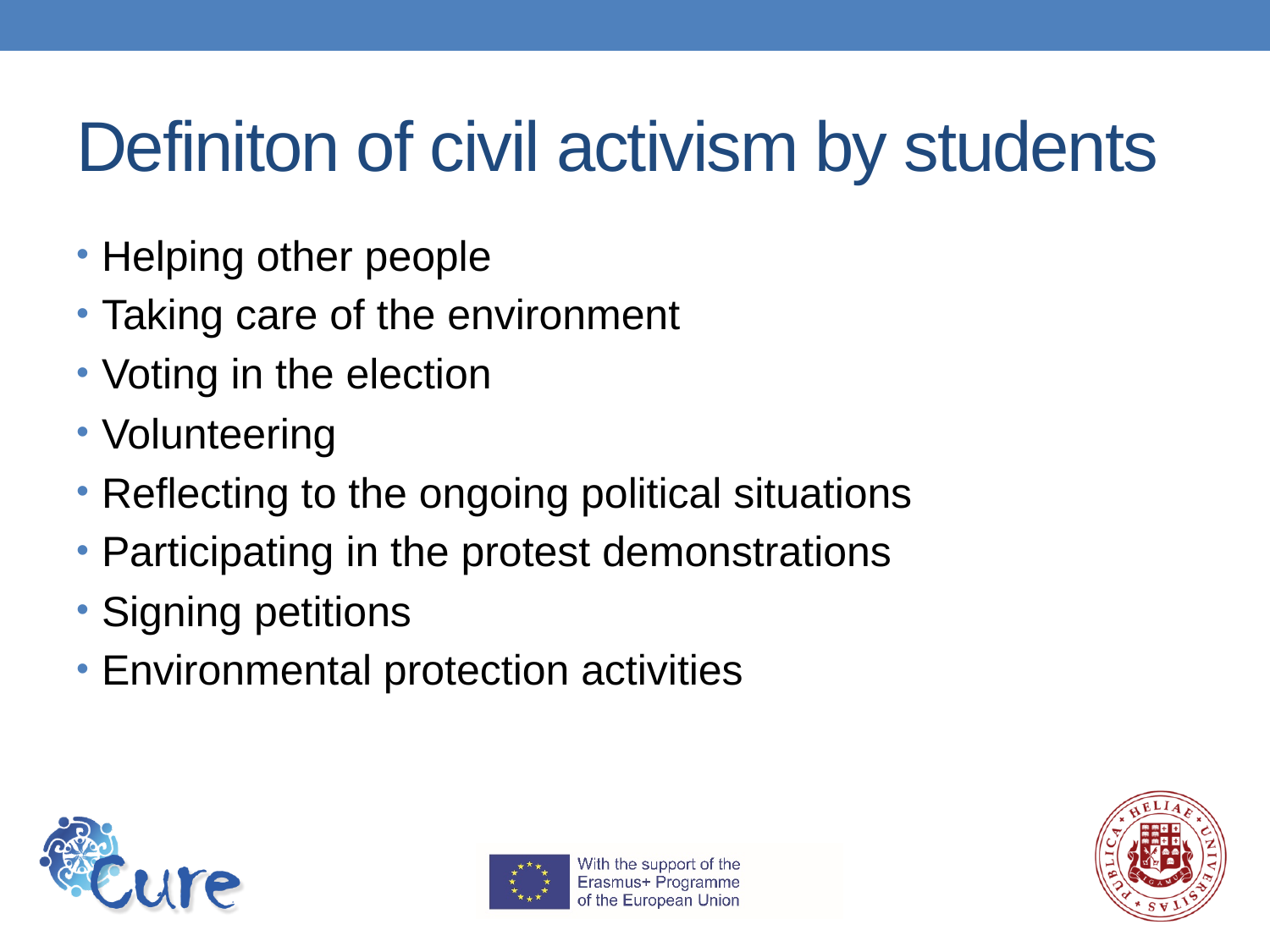

# Definiton of civil activism by students
Helping other people
Taking care of the environment
Voting in the election
Volunteering
Reflecting to the ongoing political situations
Participating in the protest demonstrations
Signing petitions
Environmental protection activities